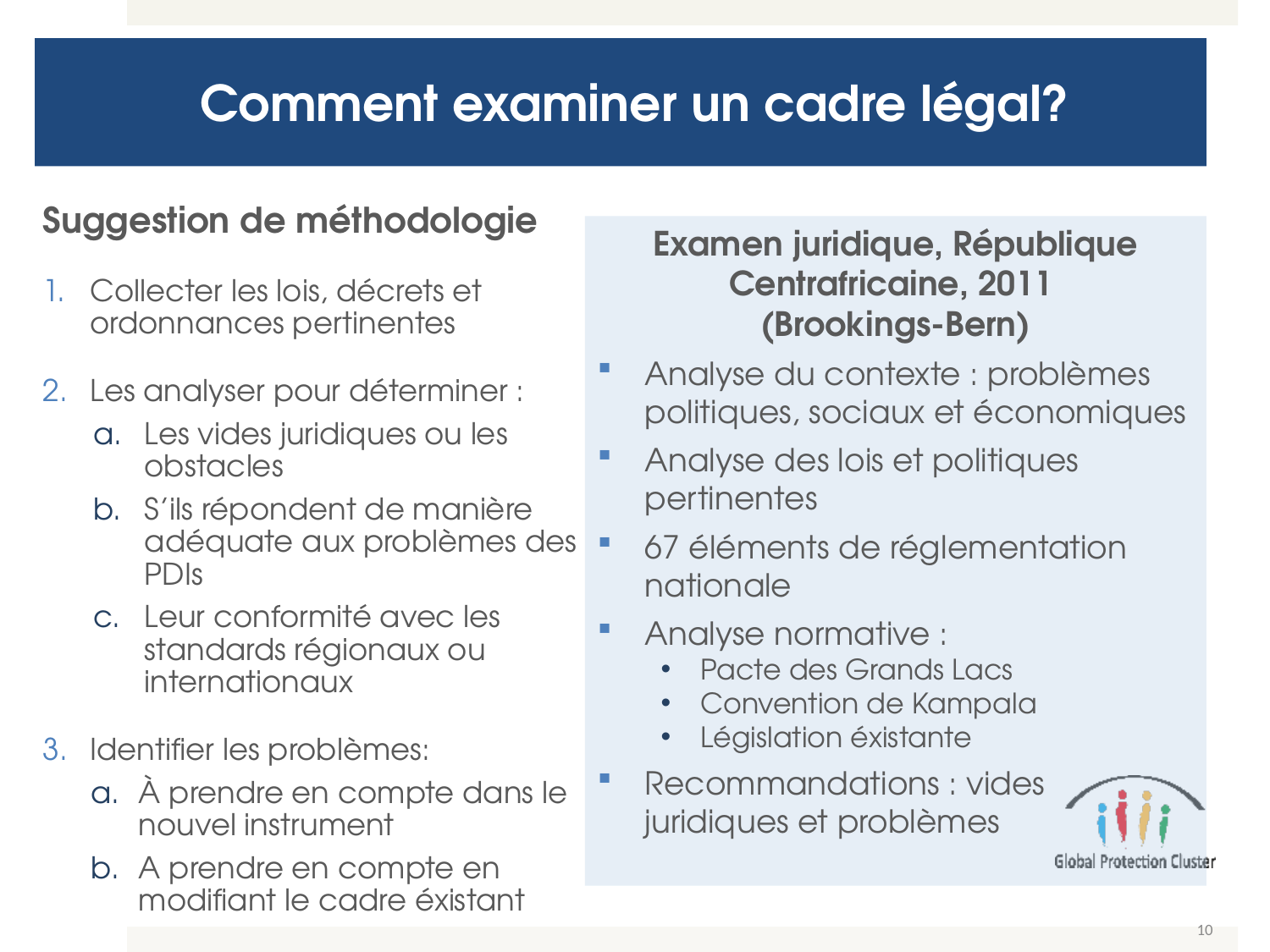

# Comment examiner un cadre légal?
Suggestion de méthodologie
Collecter les lois, décrets et ordonnances pertinentes
Les analyser pour déterminer :
Les vides juridiques ou les obstacles
S’ils répondent de manière adéquate aux problèmes des PDIs
Leur conformité avec les standards régionaux ou internationaux
Identifier les problèmes:
À prendre en compte dans le nouvel instrument
A prendre en compte en modifiant le cadre éxistant
Examen juridique, République Centrafricaine, 2011
(Brookings-Bern)
Analyse du contexte : problèmes politiques, sociaux et économiques
Analyse des lois et politiques pertinentes
67 éléments de réglementation nationale
Analyse normative :
Pacte des Grands Lacs
Convention de Kampala
Législation éxistante
Recommandations : vides juridiques et problèmes